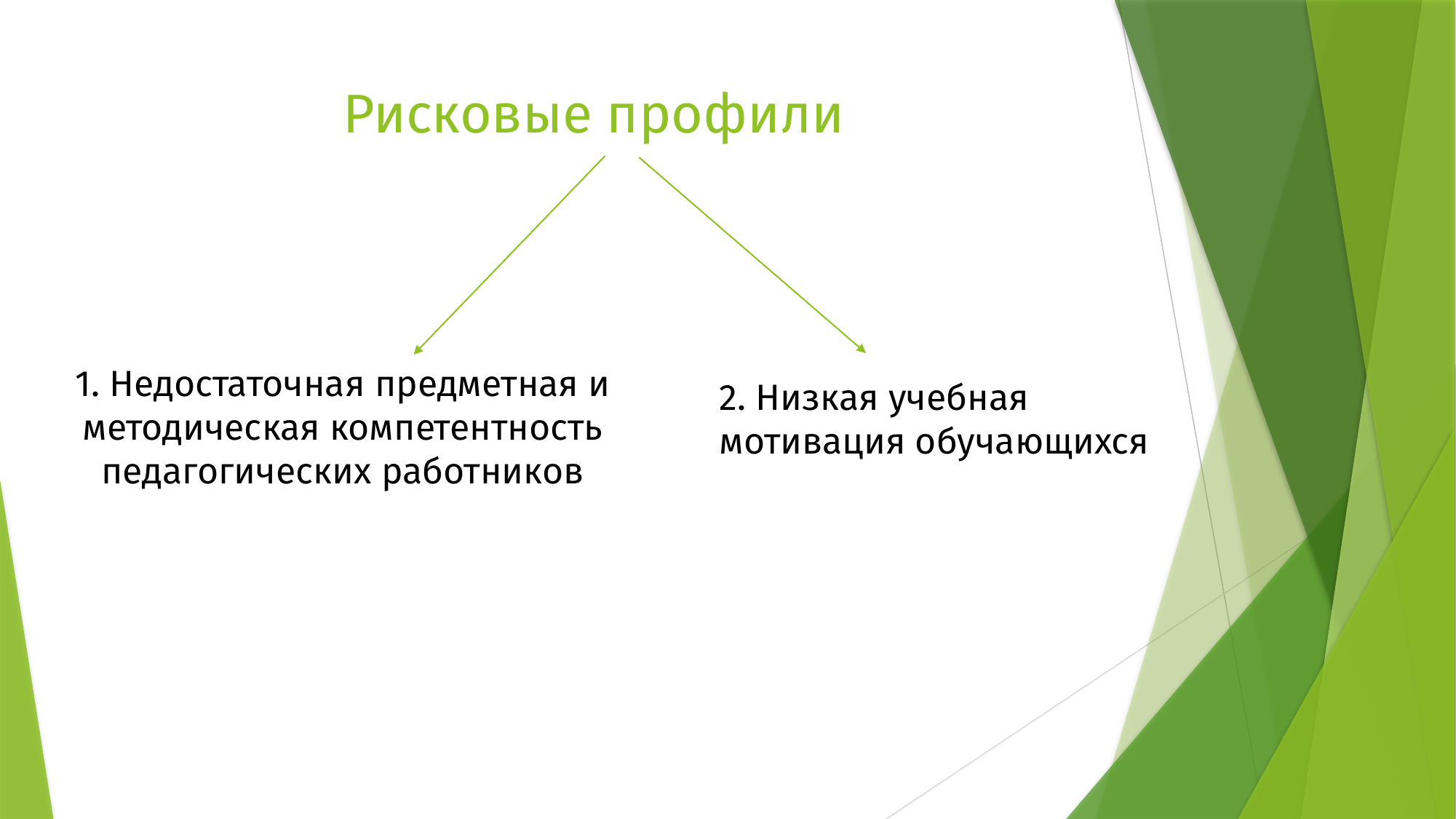

# Рисковые профили
1. Недостаточная предметная и методическая компетентность педагогических работников
2. Низкая учебная мотивация обучающихся